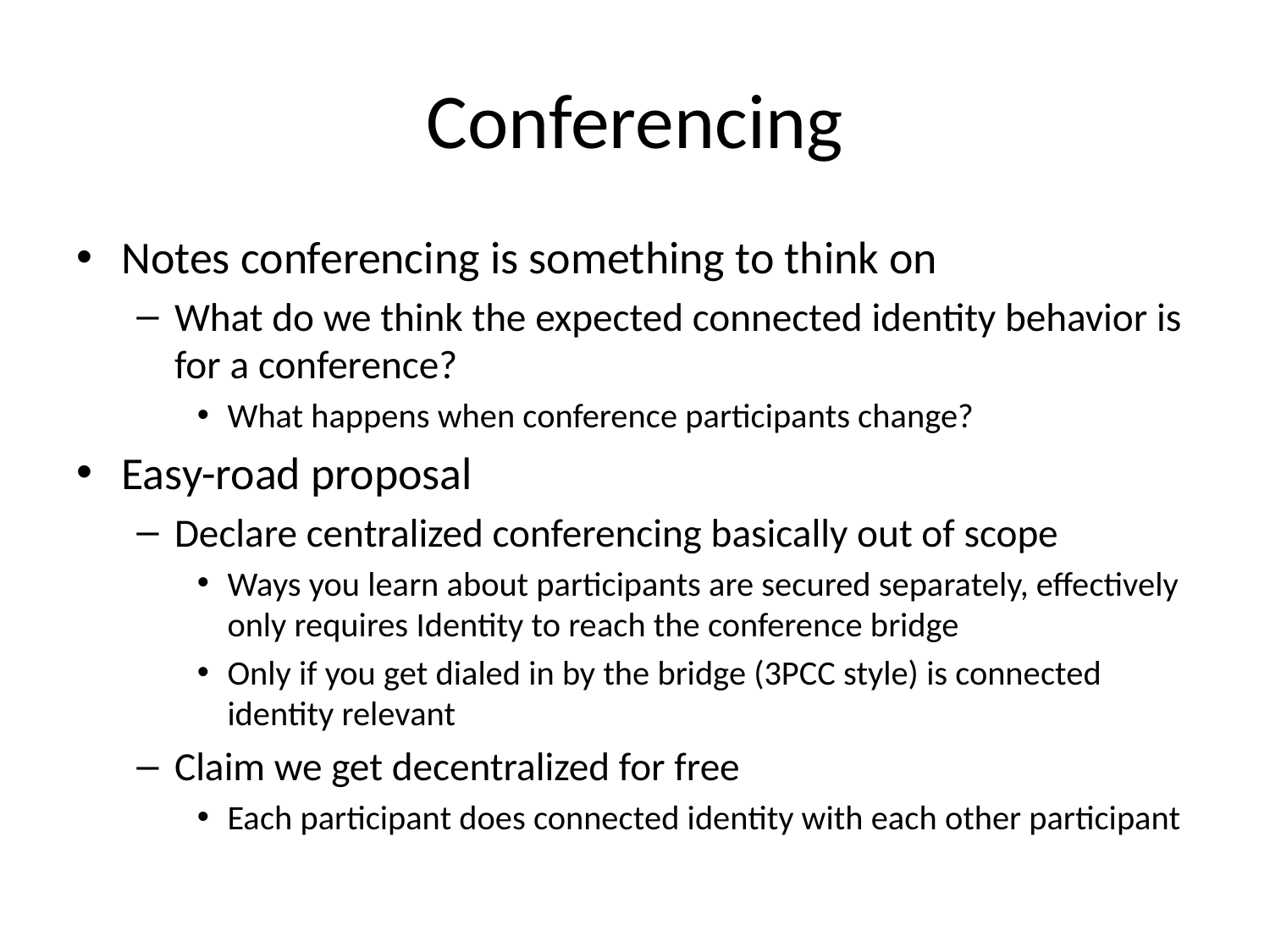

# Conferencing
Notes conferencing is something to think on
What do we think the expected connected identity behavior is for a conference?
What happens when conference participants change?
Easy-road proposal
Declare centralized conferencing basically out of scope
Ways you learn about participants are secured separately, effectively only requires Identity to reach the conference bridge
Only if you get dialed in by the bridge (3PCC style) is connected identity relevant
Claim we get decentralized for free
Each participant does connected identity with each other participant